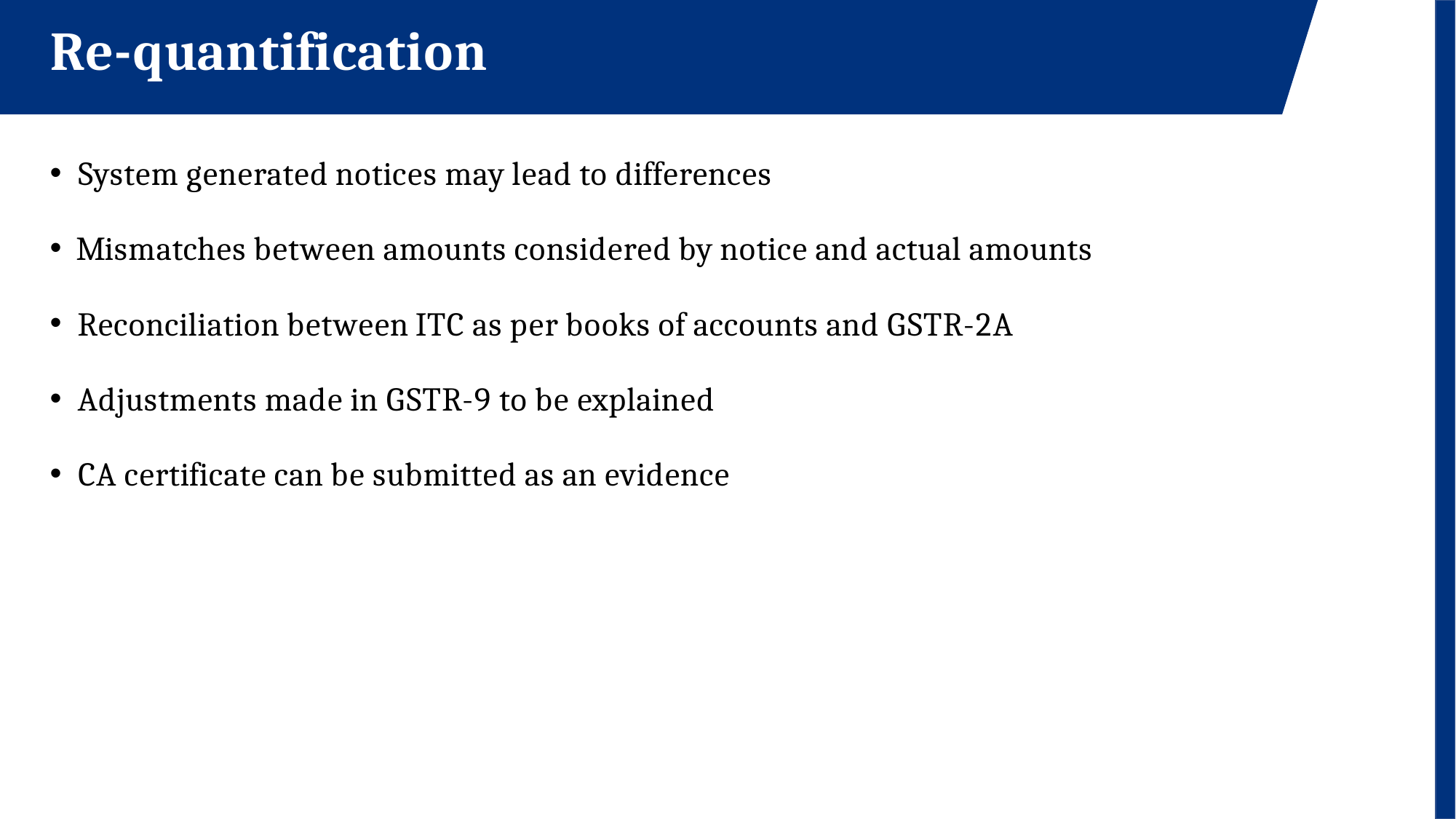

Re-quantification
System generated notices may lead to differences
Mismatches between amounts considered by notice and actual amounts
Reconciliation between ITC as per books of accounts and GSTR-2A
Adjustments made in GSTR-9 to be explained
CA certificate can be submitted as an evidence